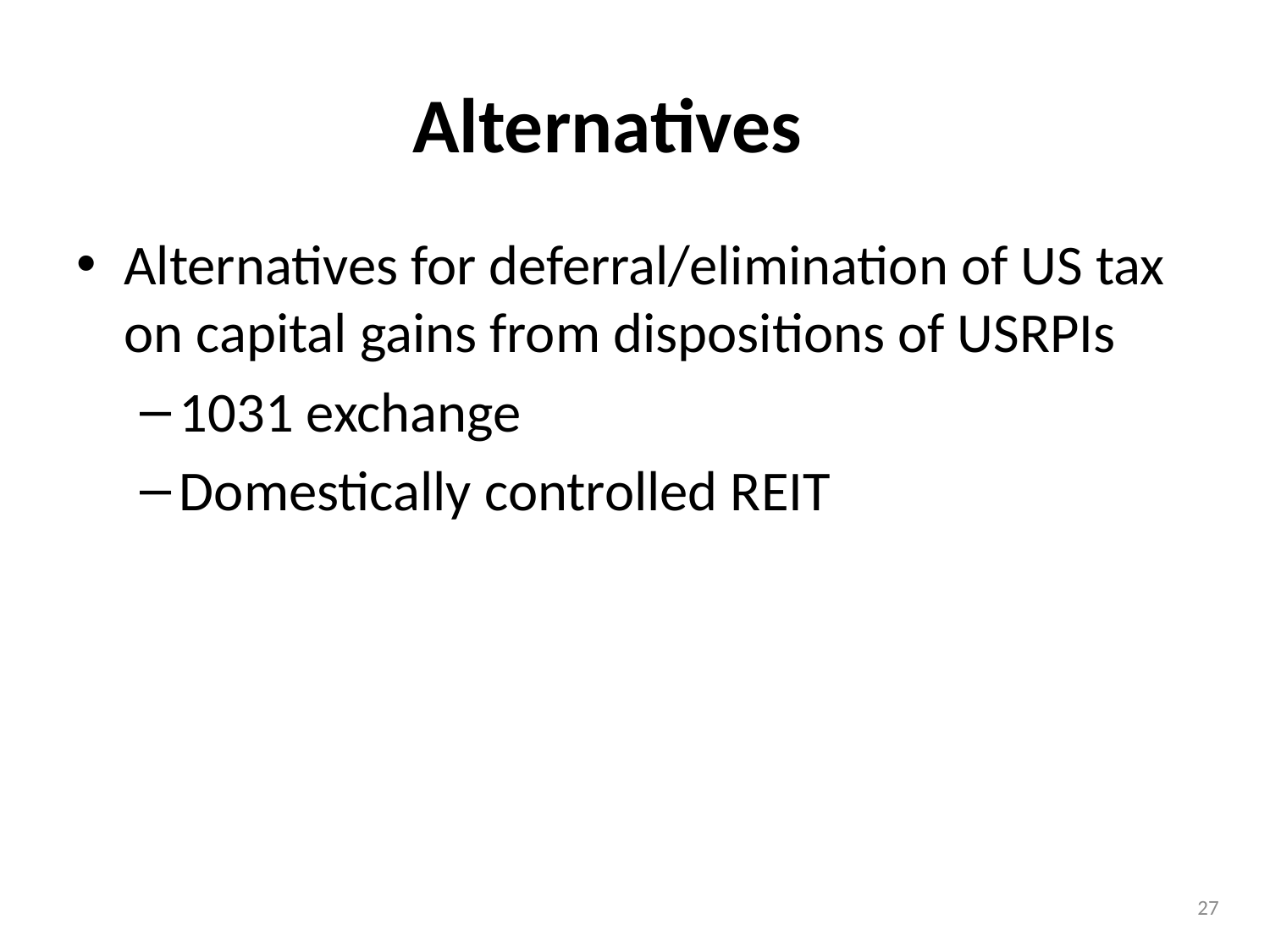

# Alternatives
Alternatives for deferral/elimination of US tax on capital gains from dispositions of USRPIs
1031 exchange
Domestically controlled REIT

27